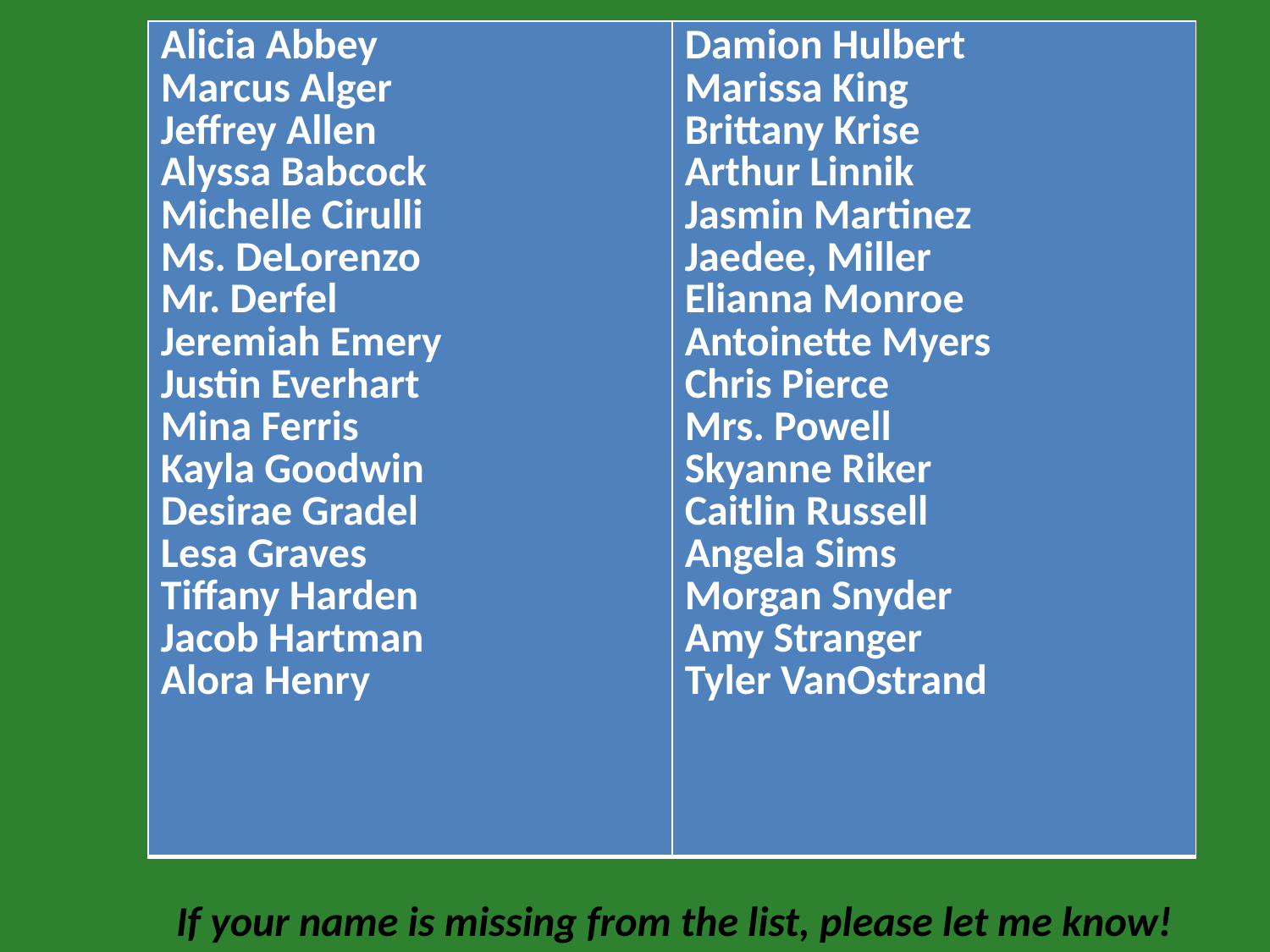

| Alicia Abbey Marcus Alger Jeffrey Allen Alyssa Babcock Michelle Cirulli Ms. DeLorenzo Mr. Derfel Jeremiah Emery Justin Everhart Mina Ferris Kayla Goodwin Desirae Gradel Lesa Graves Tiffany Harden Jacob Hartman Alora Henry | Damion Hulbert Marissa King Brittany Krise Arthur Linnik Jasmin Martinez Jaedee, Miller Elianna Monroe Antoinette Myers Chris Pierce Mrs. Powell Skyanne Riker Caitlin Russell Angela Sims Morgan Snyder Amy Stranger Tyler VanOstrand |
| --- | --- |
If your name is missing from the list, please let me know!